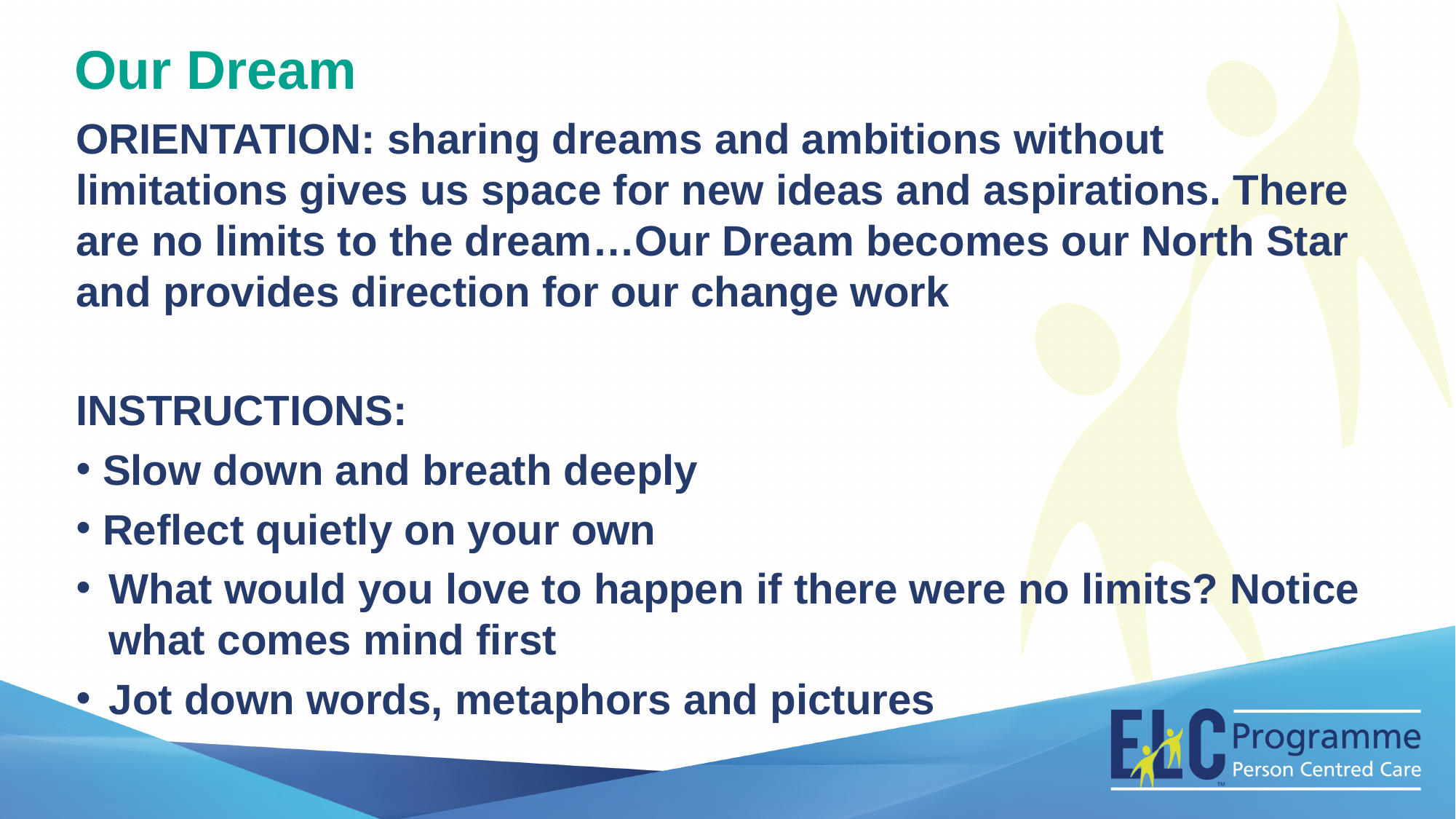

Our Dream
ORIENTATION: sharing dreams and ambitions without limitations gives us space for new ideas and aspirations. There are no limits to the dream…Our Dream becomes our North Star and provides direction for our change work

INSTRUCTIONS:
 Slow down and breath deeply
 Reflect quietly on your own
What would you love to happen if there were no limits? Notice what comes mind first
Jot down words, metaphors and pictures